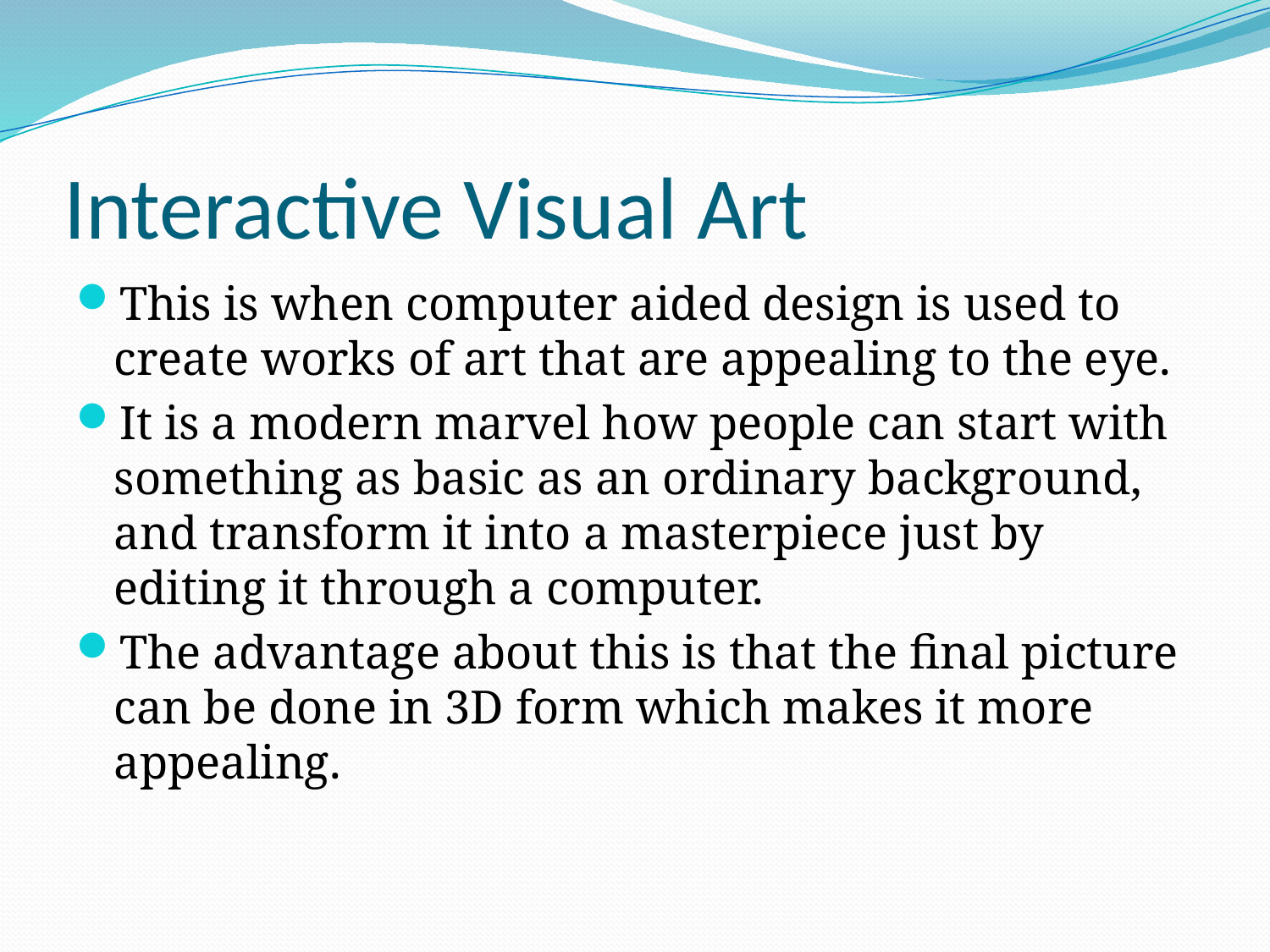

# Interactive Visual Art
This is when computer aided design is used to create works of art that are appealing to the eye.
It is a modern marvel how people can start with something as basic as an ordinary background, and transform it into a masterpiece just by editing it through a computer.
The advantage about this is that the final picture can be done in 3D form which makes it more appealing.